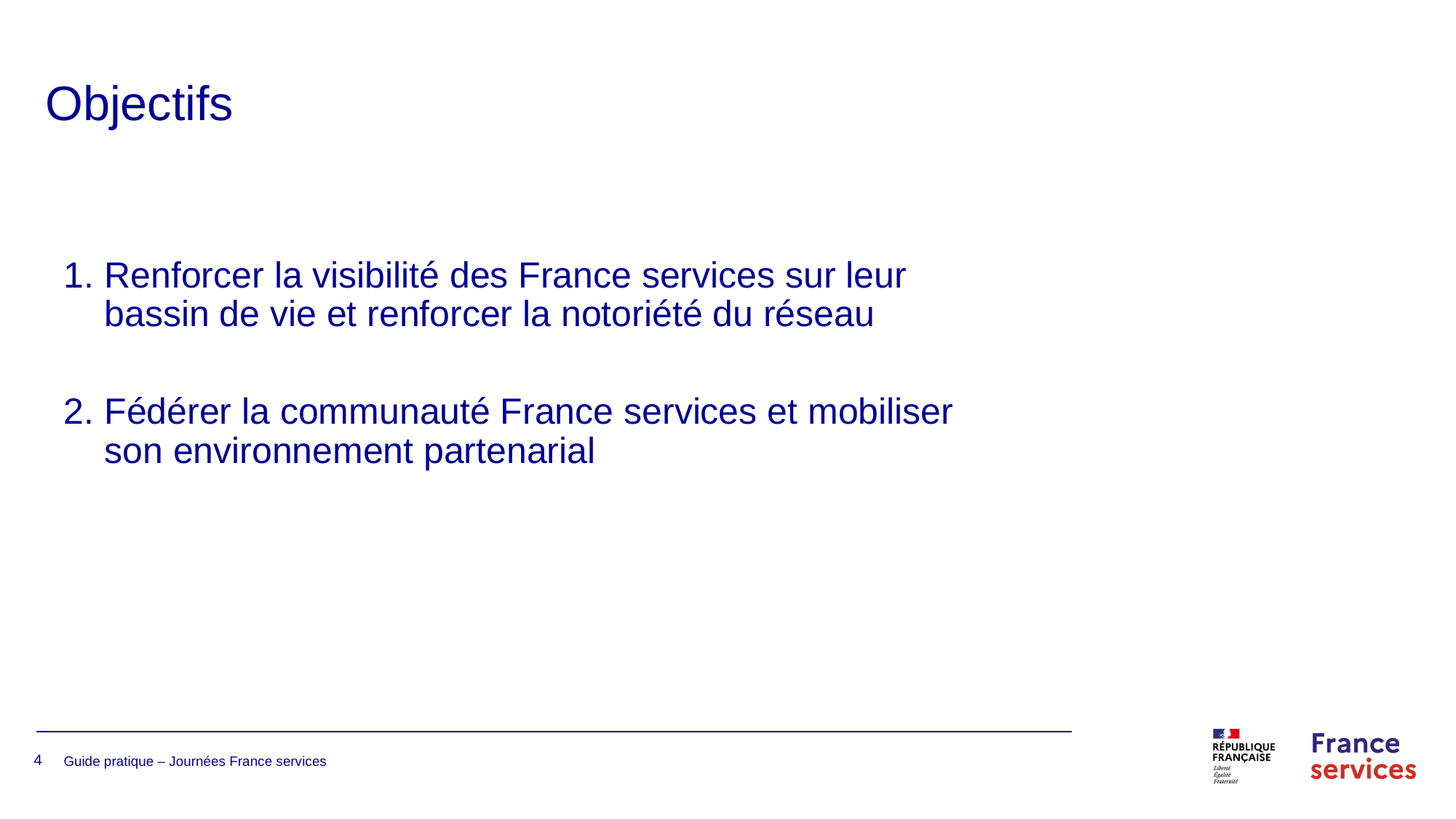

# Objectifs
Renforcer la visibilité des France services sur leur bassin de vie et renforcer la notoriété du réseau

Fédérer la communauté France services et mobiliser son environnement partenarial
4
Guide pratique – Journées France services